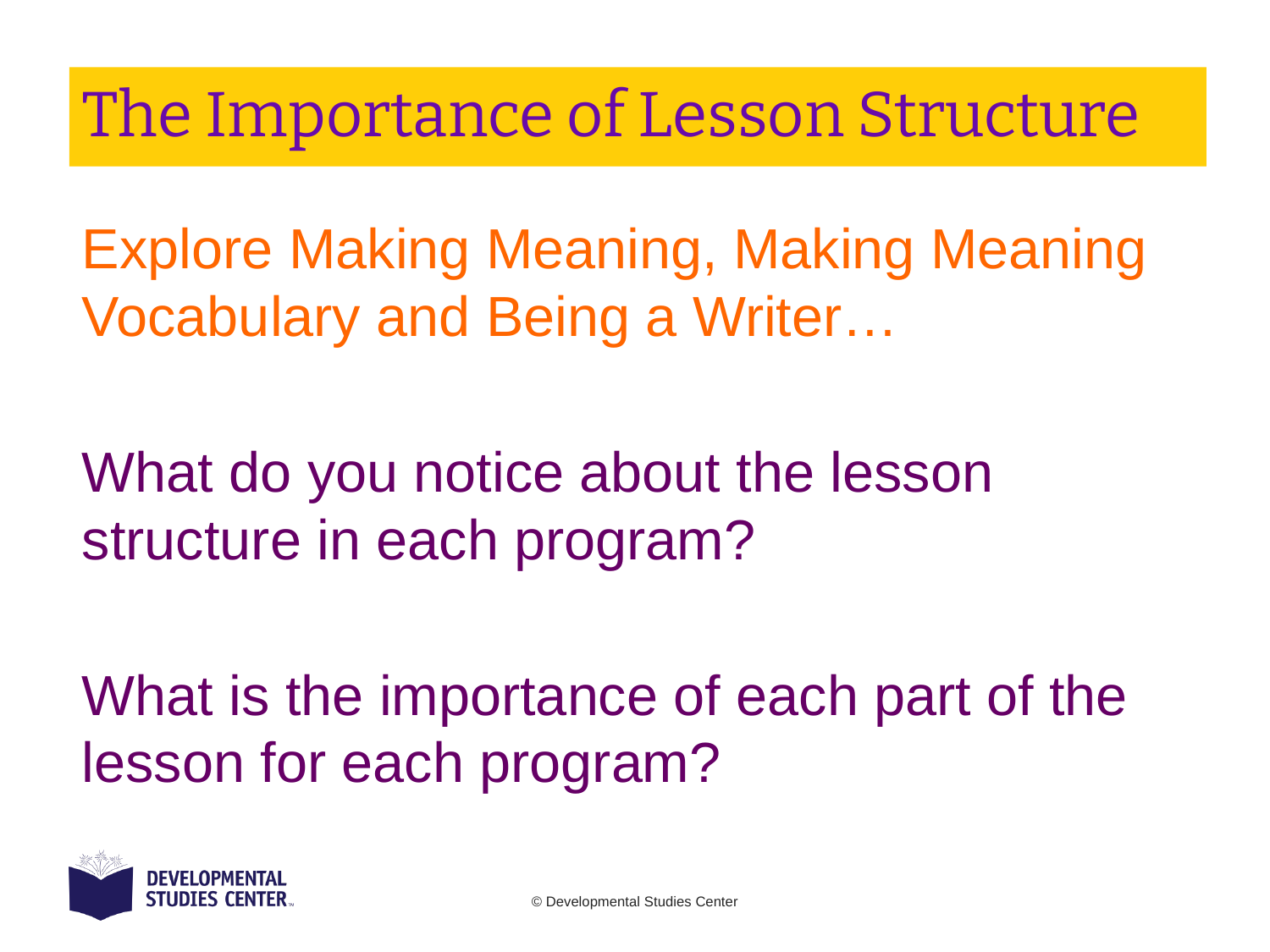

# The Importance of Lesson Structure
Explore Making Meaning, Making Meaning Vocabulary and Being a Writer…

What do you notice about the lesson structure in each program?

What is the importance of each part of the lesson for each program?